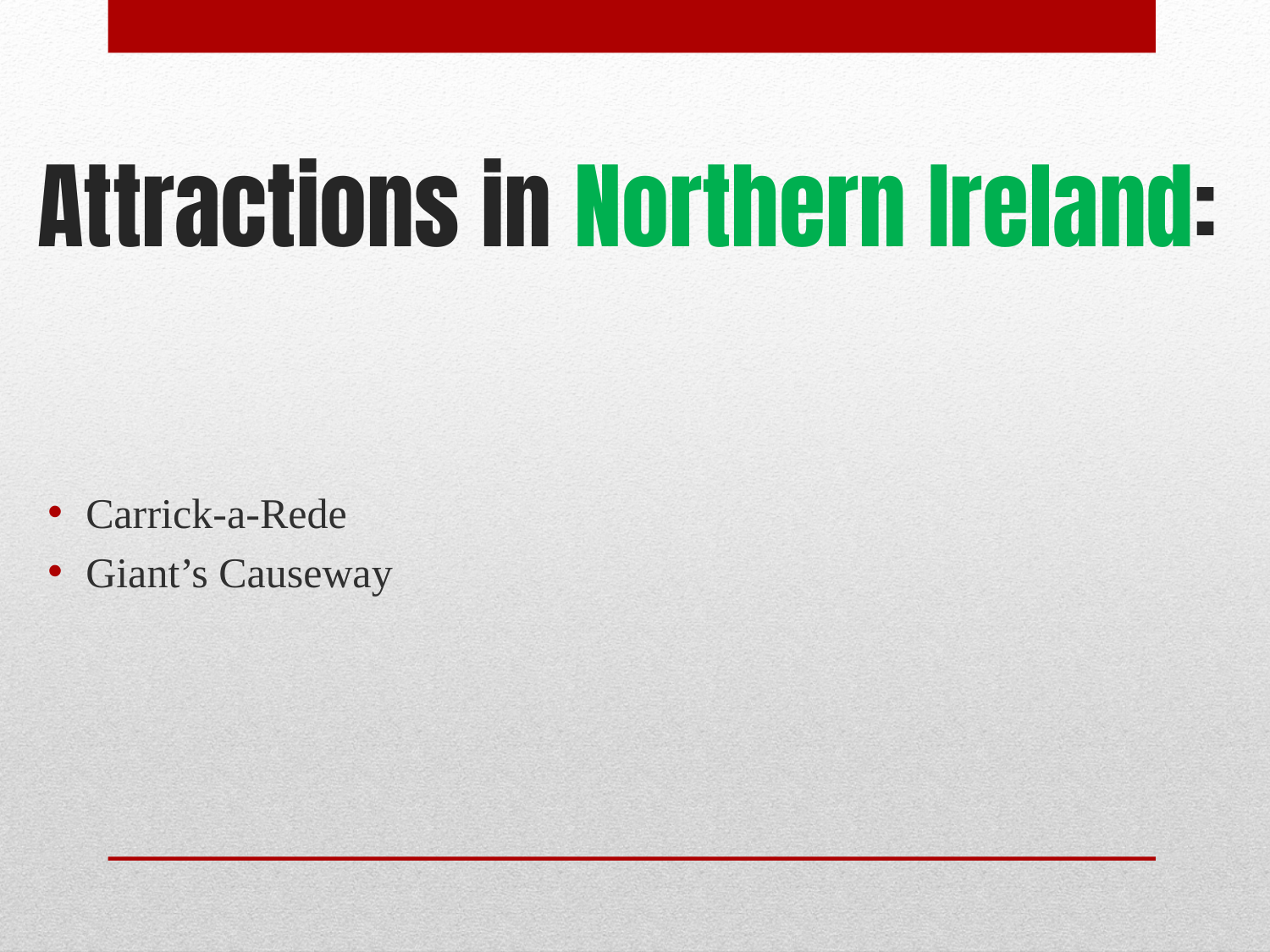

# Attractions in Northern Ireland:
Carrick-a-Rede
Giant’s Causeway